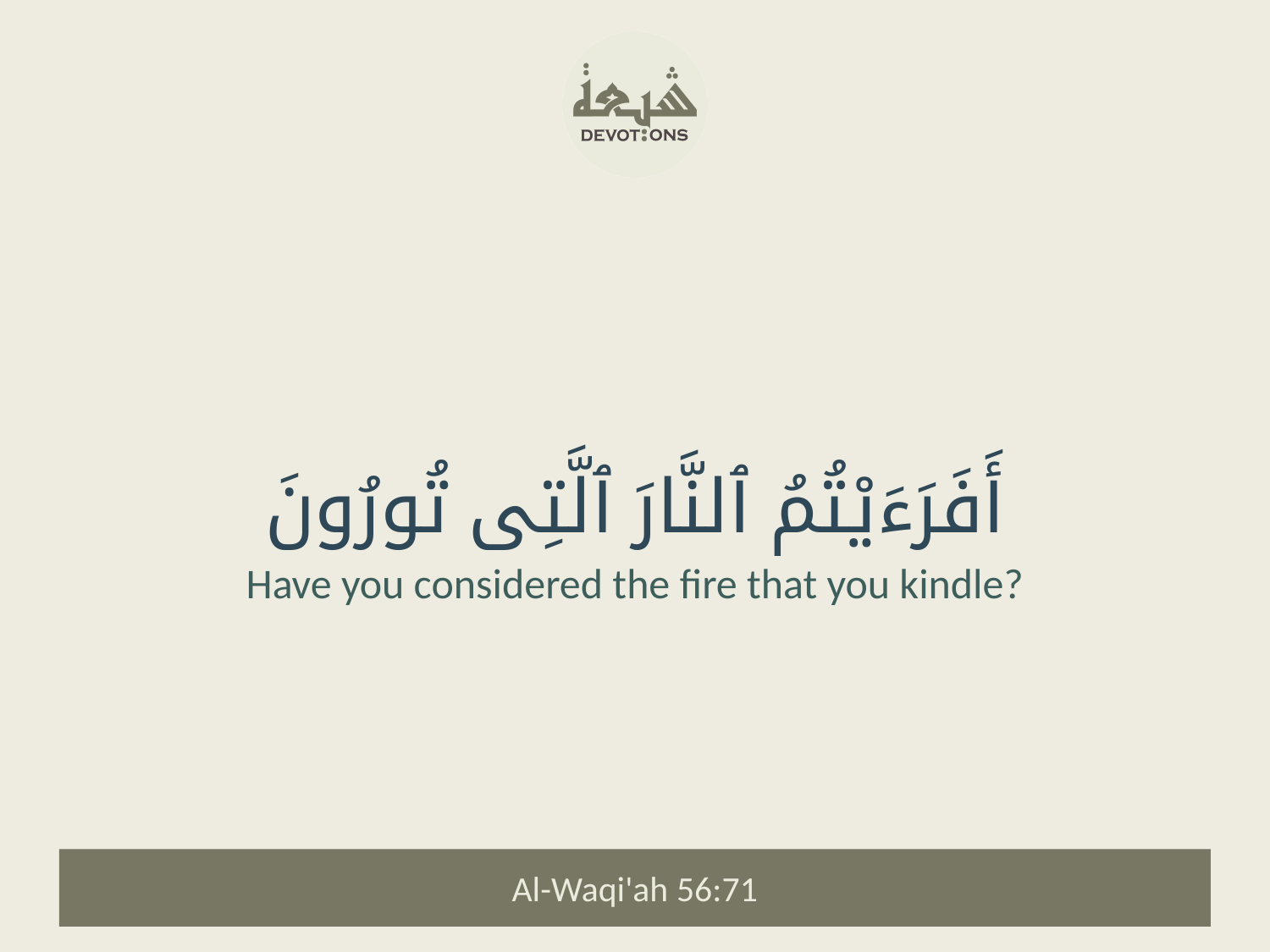

أَفَرَءَيْتُمُ ٱلنَّارَ ٱلَّتِى تُورُونَ
Have you considered the fire that you kindle?
Al-Waqi'ah 56:71